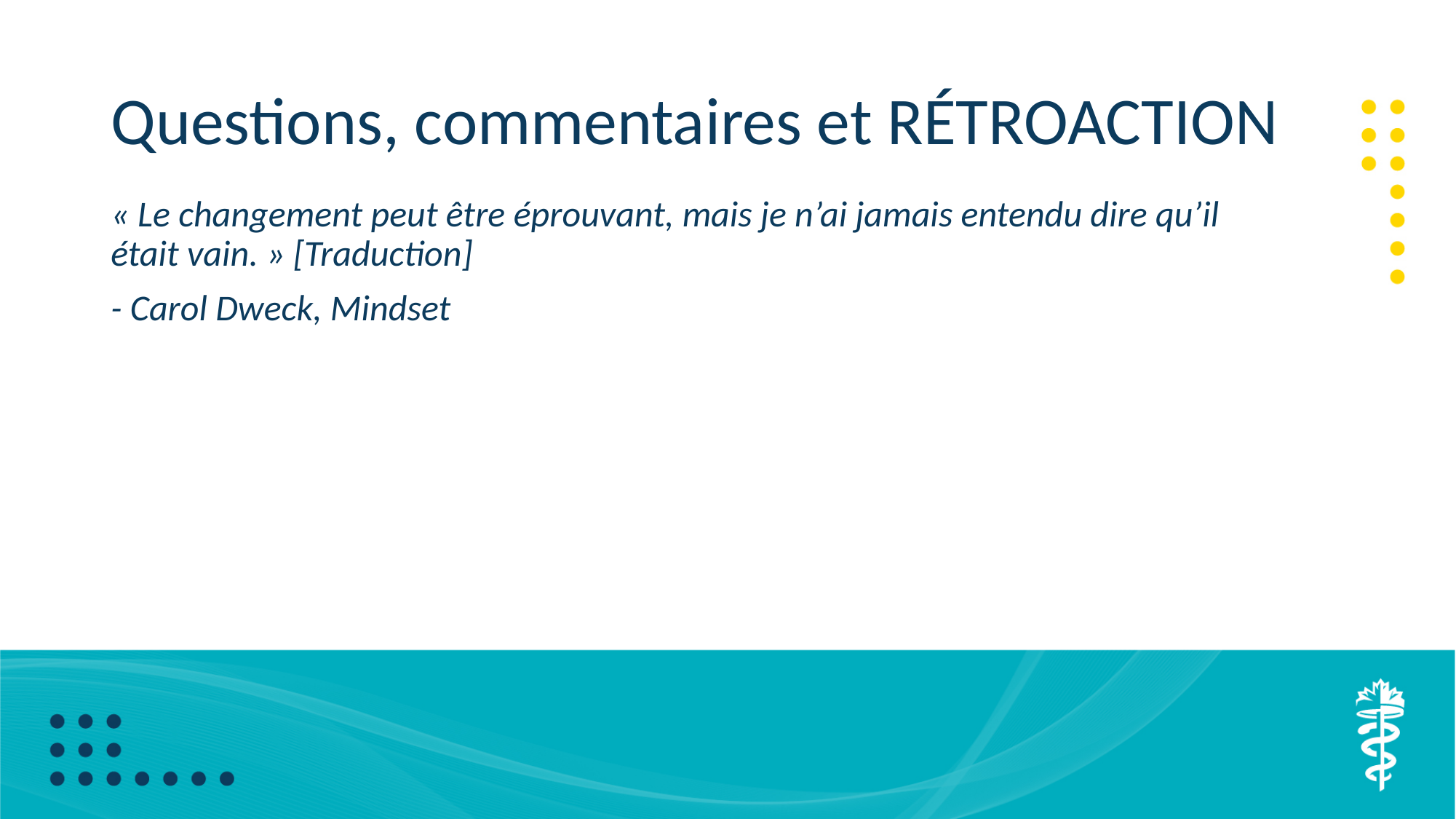

# Questions, commentaires et RÉTROACTION
« Le changement peut être éprouvant, mais je n’ai jamais entendu dire qu’il était vain. » [Traduction]
- Carol Dweck, Mindset